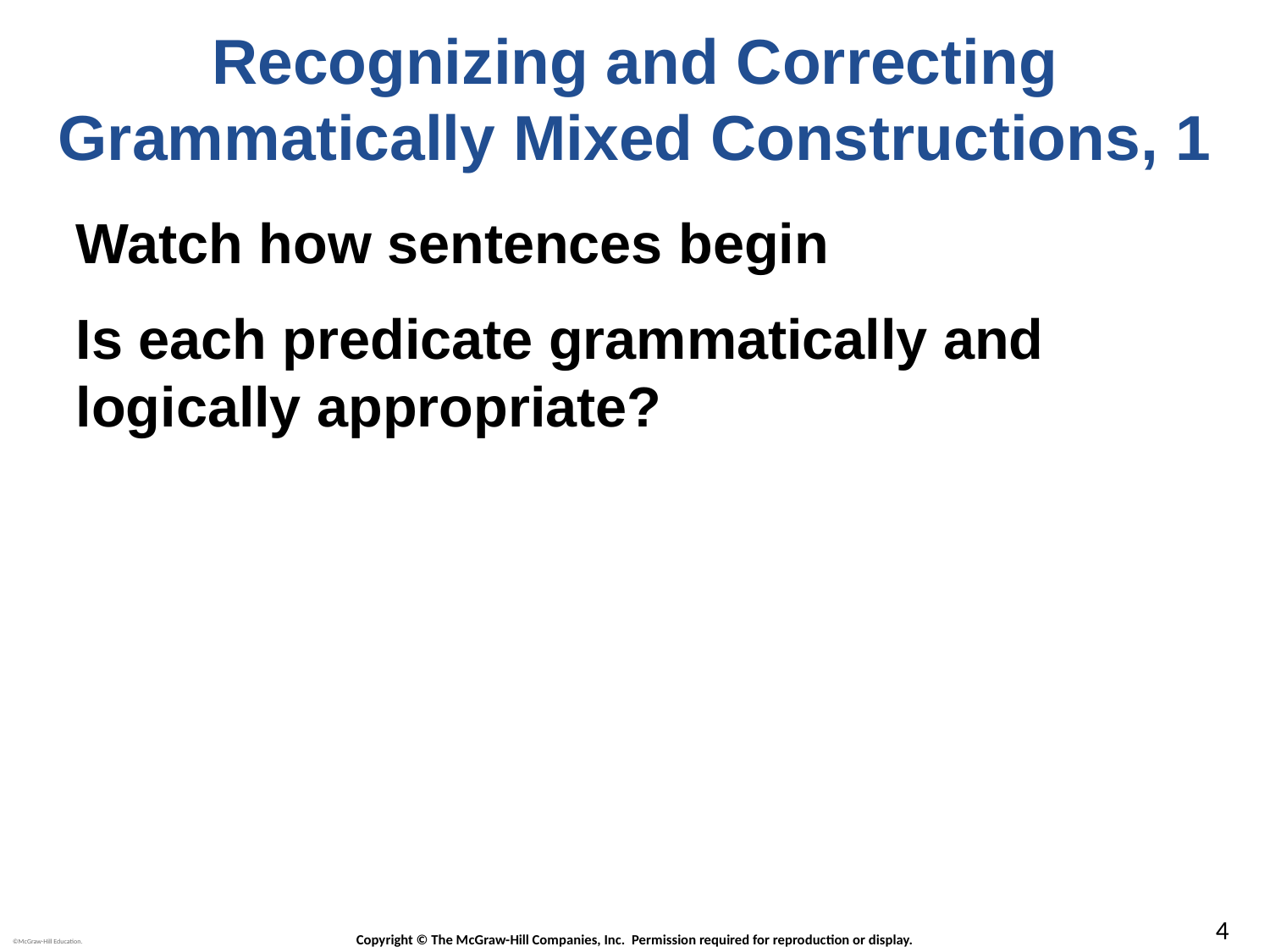

# Recognizing and Correcting Grammatically Mixed Constructions, 1
Watch how sentences begin
Is each predicate grammatically and logically appropriate?